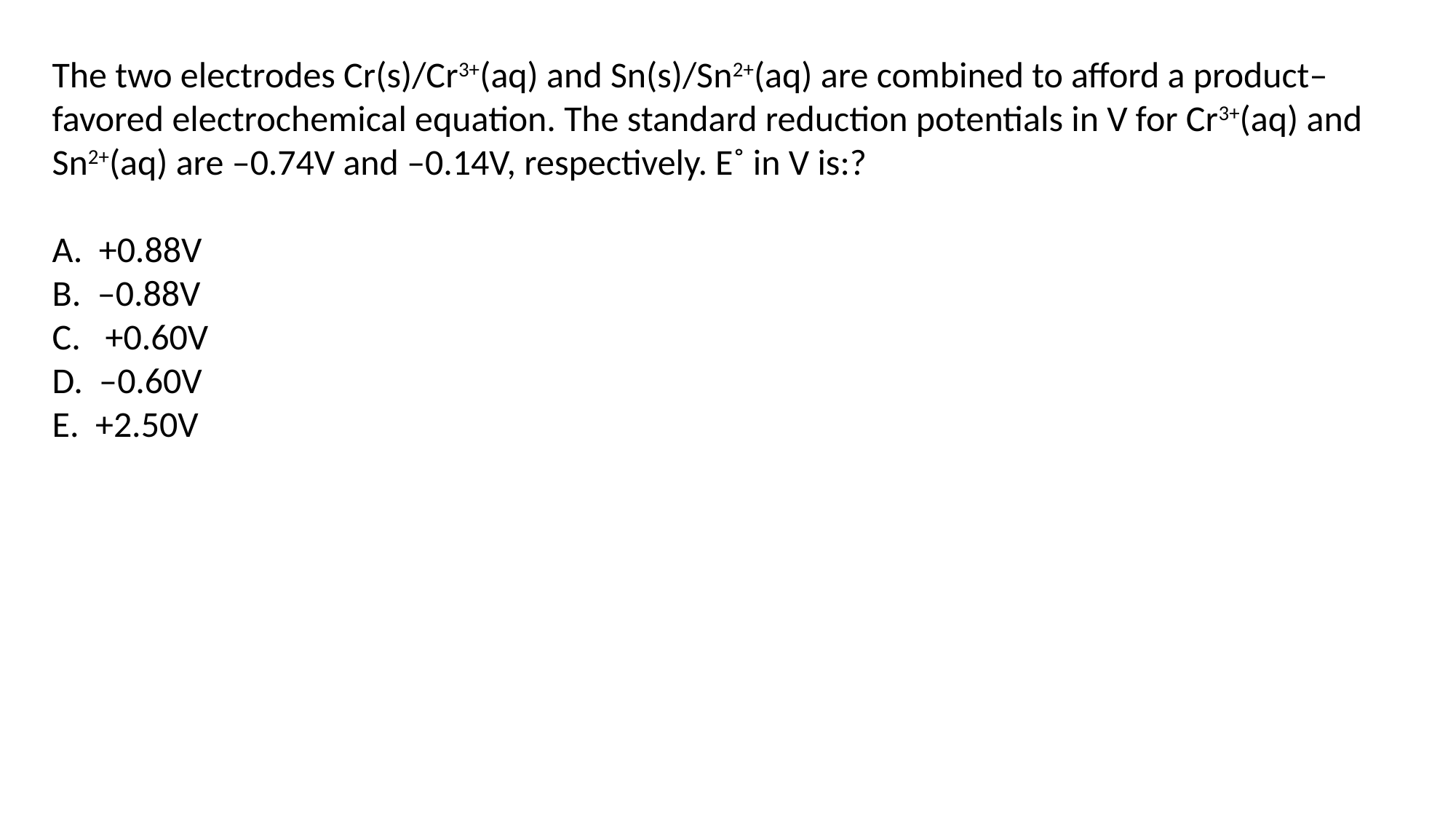

The two electrodes Cr(s)/Cr3+(aq) and Sn(s)/Sn2+(aq) are combined to afford a product– favored electrochemical equation. The standard reduction potentials in V for Cr3+(aq) and Sn2+(aq) are –0.74V and –0.14V, respectively. E˚ in V is:?

A.  +0.88V
B.  –0.88V
C.   +0.60V
D.  –0.60V
E.  +2.50V